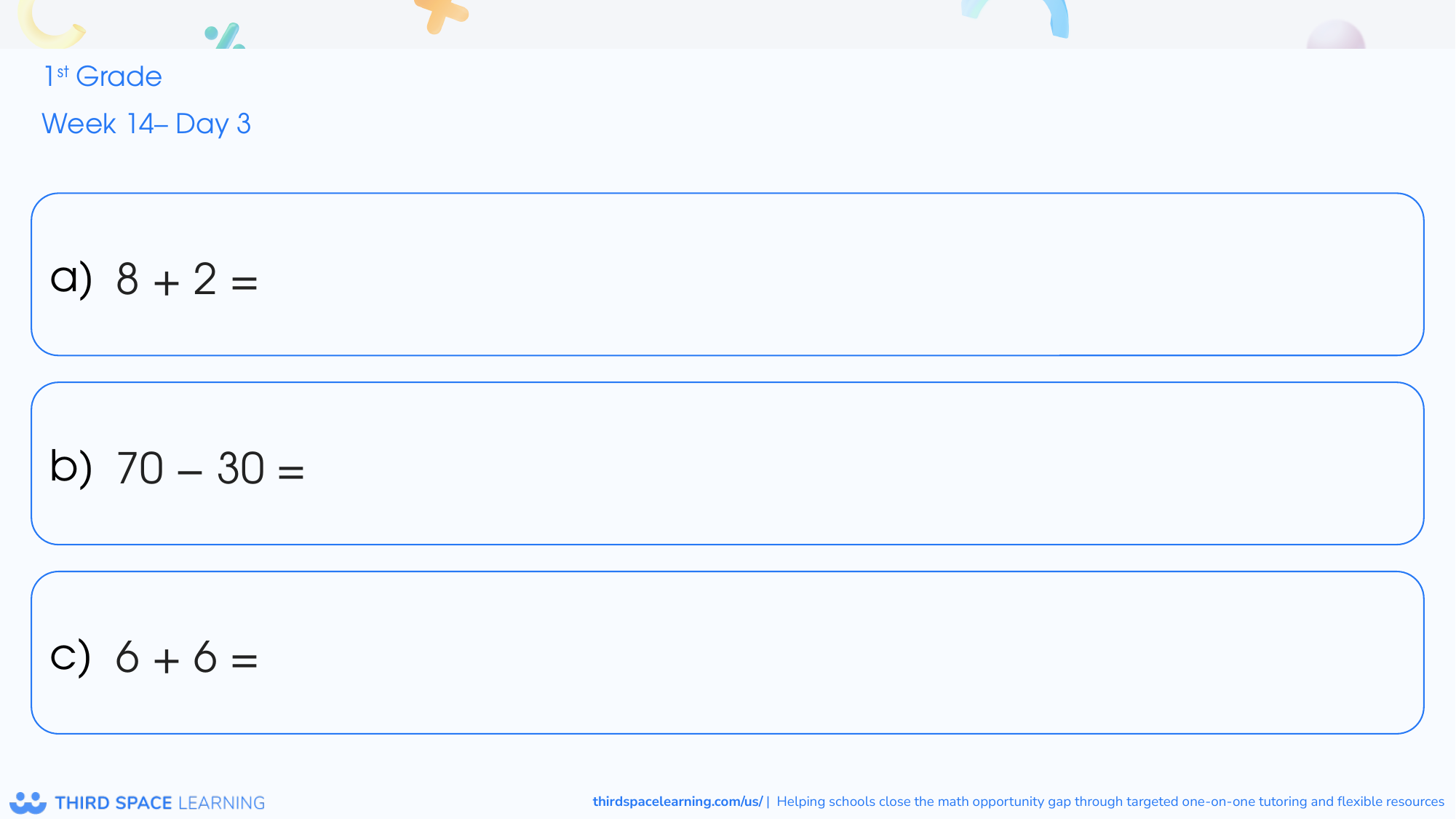

1st Grade
Week 14– Day 3
8 + 2 =
70 − 30 =
6 + 6 =